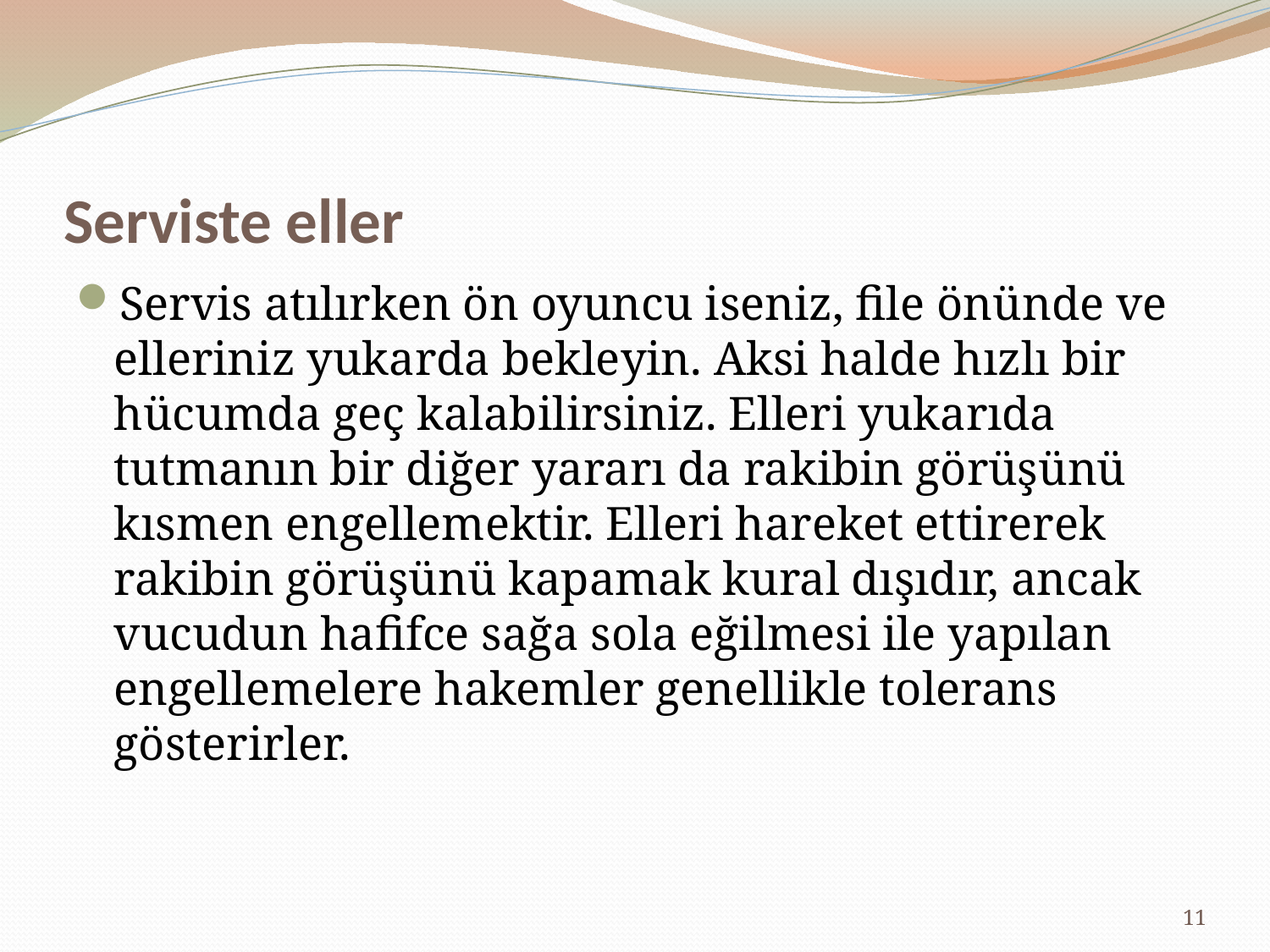

# Serviste eller
Servis atılırken ön oyuncu iseniz, file önünde ve elleriniz yukarda bekleyin. Aksi halde hızlı bir hücumda geç kalabilirsiniz. Elleri yukarıda tutmanın bir diğer yararı da rakibin görüşünü kısmen engellemektir. Elleri hareket ettirerek rakibin görüşünü kapamak kural dışıdır, ancak vucudun hafifce sağa sola eğilmesi ile yapılan engellemelere hakemler genellikle tolerans gösterirler.

11